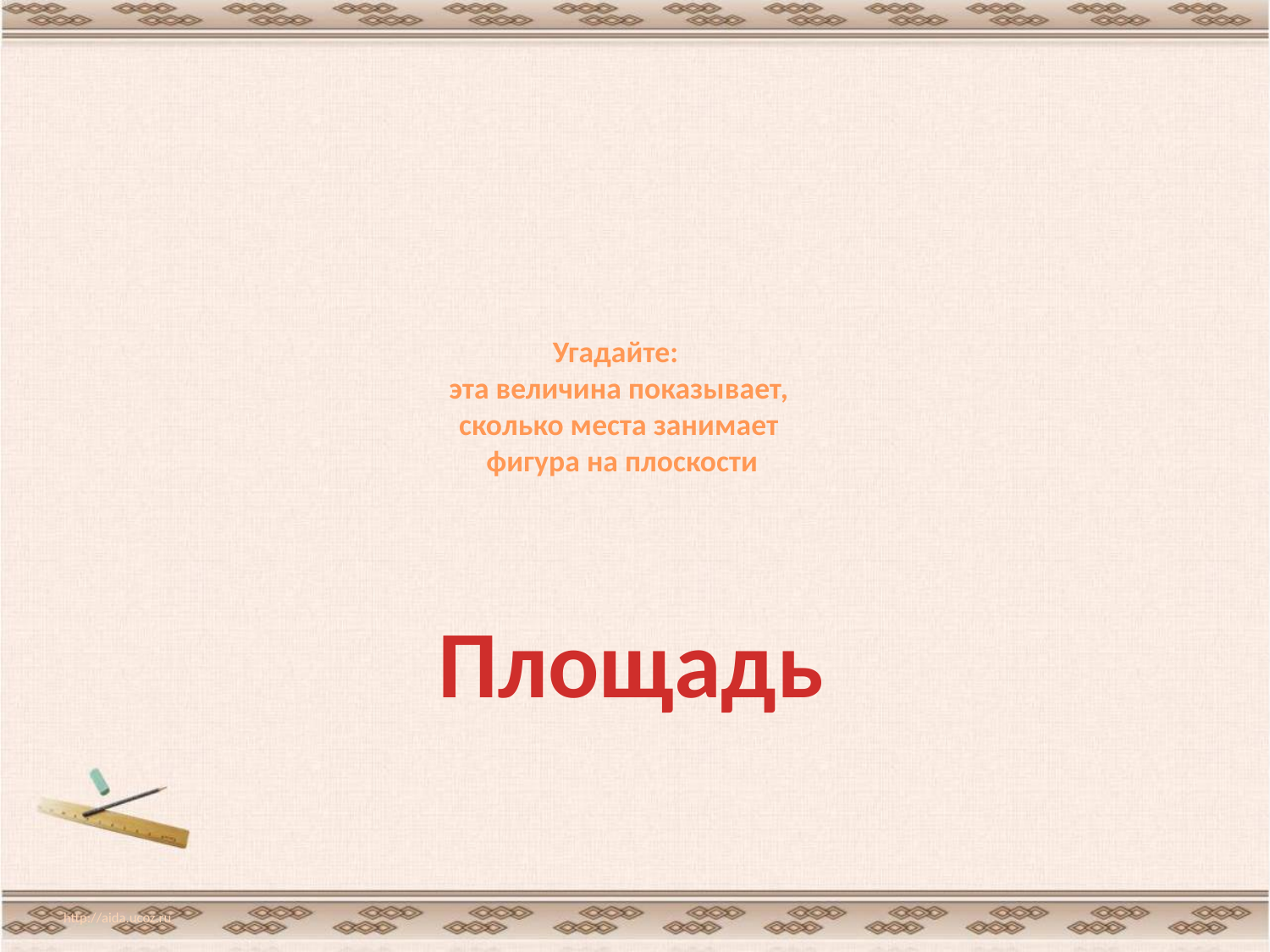

# Угадайте: эта величина показывает, сколько места занимает фигура на плоскости
Площадь
http://aida.ucoz.ru